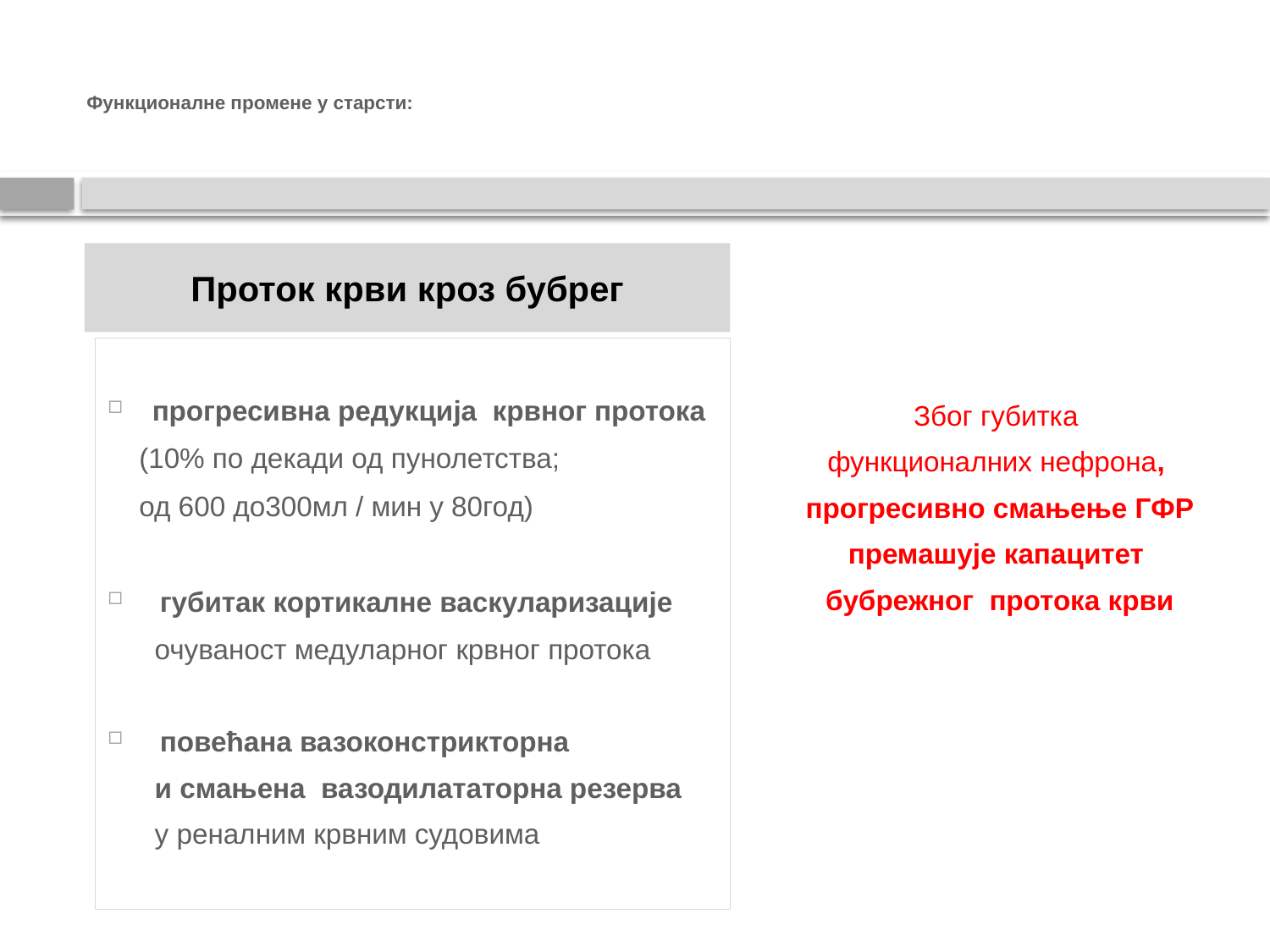

# Функционалне промене у старсти:
Проток крви кроз бубрег

прогресивна редукција  крвног протока
    (10% по декади од пунолетства;
    од 600 до300мл / мин у 80год)

 губитак кортикалне васкуларизације
      очуваност медуларног крвног протока

 повећана вазоконстрикторна
      и смањена  вазодилататорна резерва
      у реналним крвним судовима
Због губитка
функционалних нефрона,
 прогресивно смањење ГФР
премашује капацитет
бубрежног  протока крви